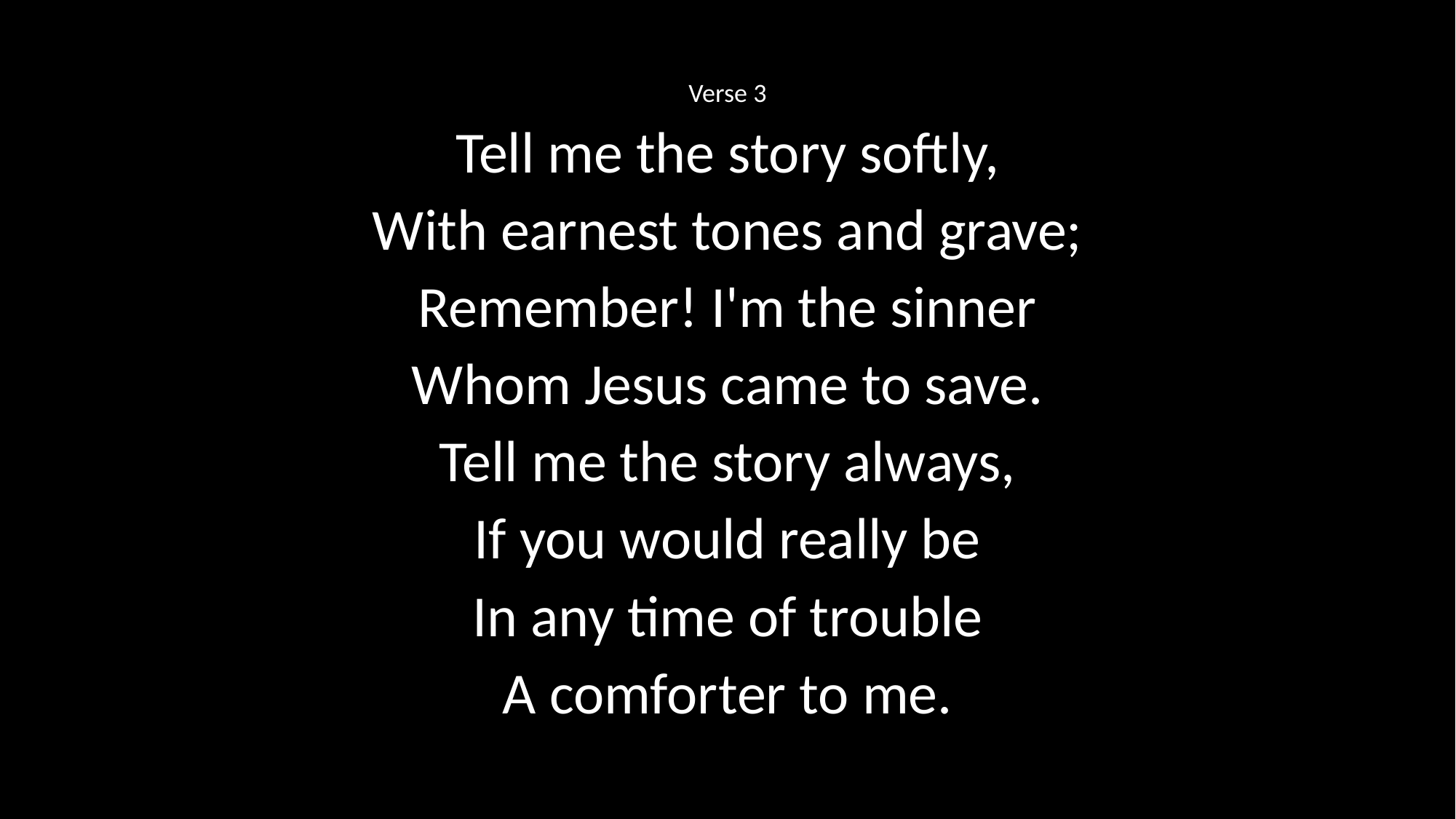

Verse 3
Tell me the story softly,
With earnest tones and grave;
Remember! I'm the sinner
Whom Jesus came to save.
Tell me the story always,
If you would really be
In any time of trouble
A comforter to me.